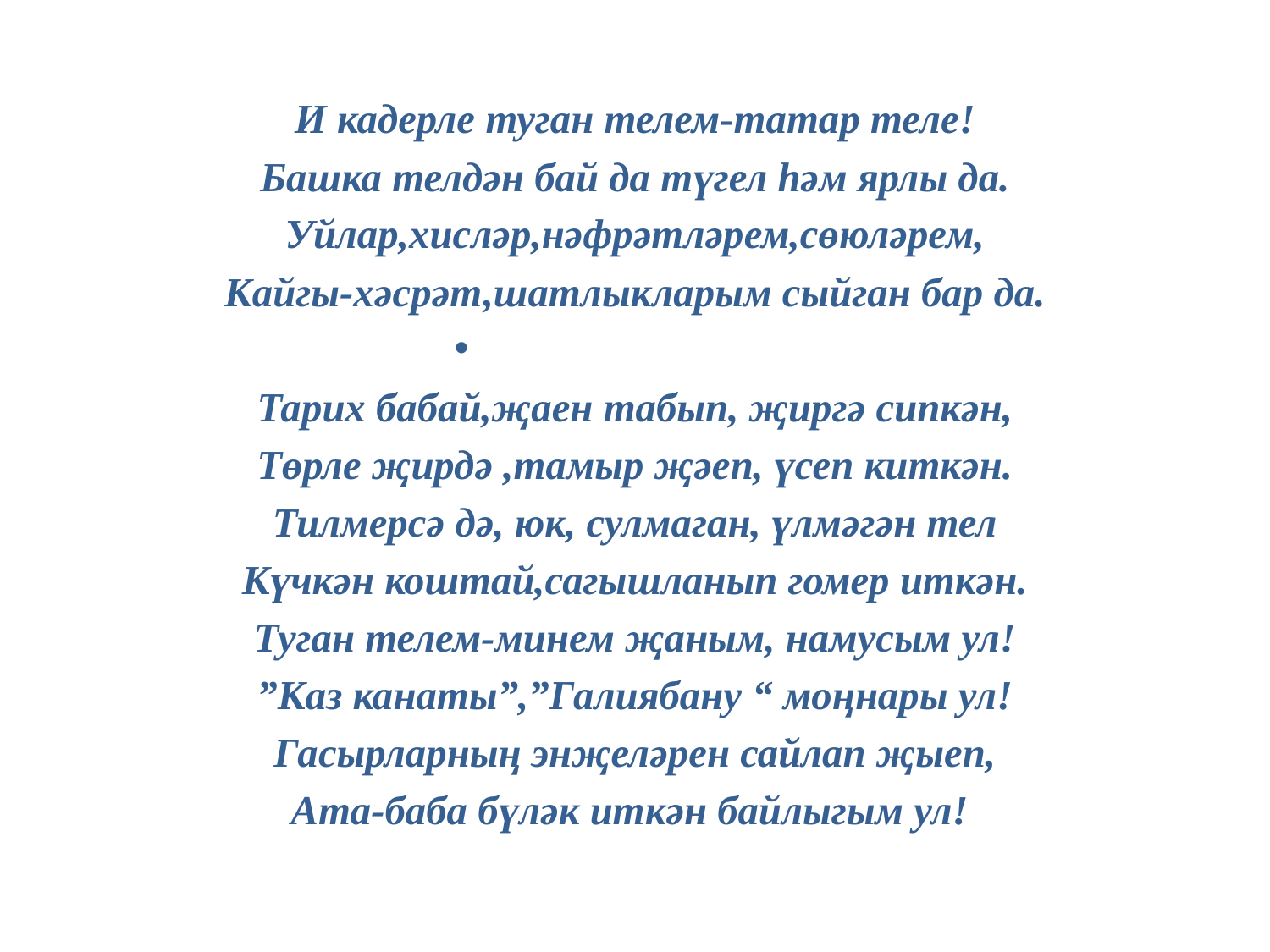

И кадерле туган телем-татар теле!
Башка телдән бай да түгел һәм ярлы да.
Уйлар,хисләр,нәфрәтләрем,сөюләрем,
Кайгы-хәсрәт,шатлыкларым сыйган бар да.

Тарих бабай,җаен табып, җиргә сипкән,
Төрле җирдә ,тамыр җәеп, үсеп киткән.
Тилмерсә дә, юк, сулмаган, үлмәгән тел
Күчкән коштай,сагышланып гомер иткән.
Туган телем-минем җаным, намусым ул!
”Каз канаты”,”Галиябану “ моңнары ул!
Гасырларның энҗеләрен сайлап җыеп,
Ата-баба бүләк иткән байлыгым ул!